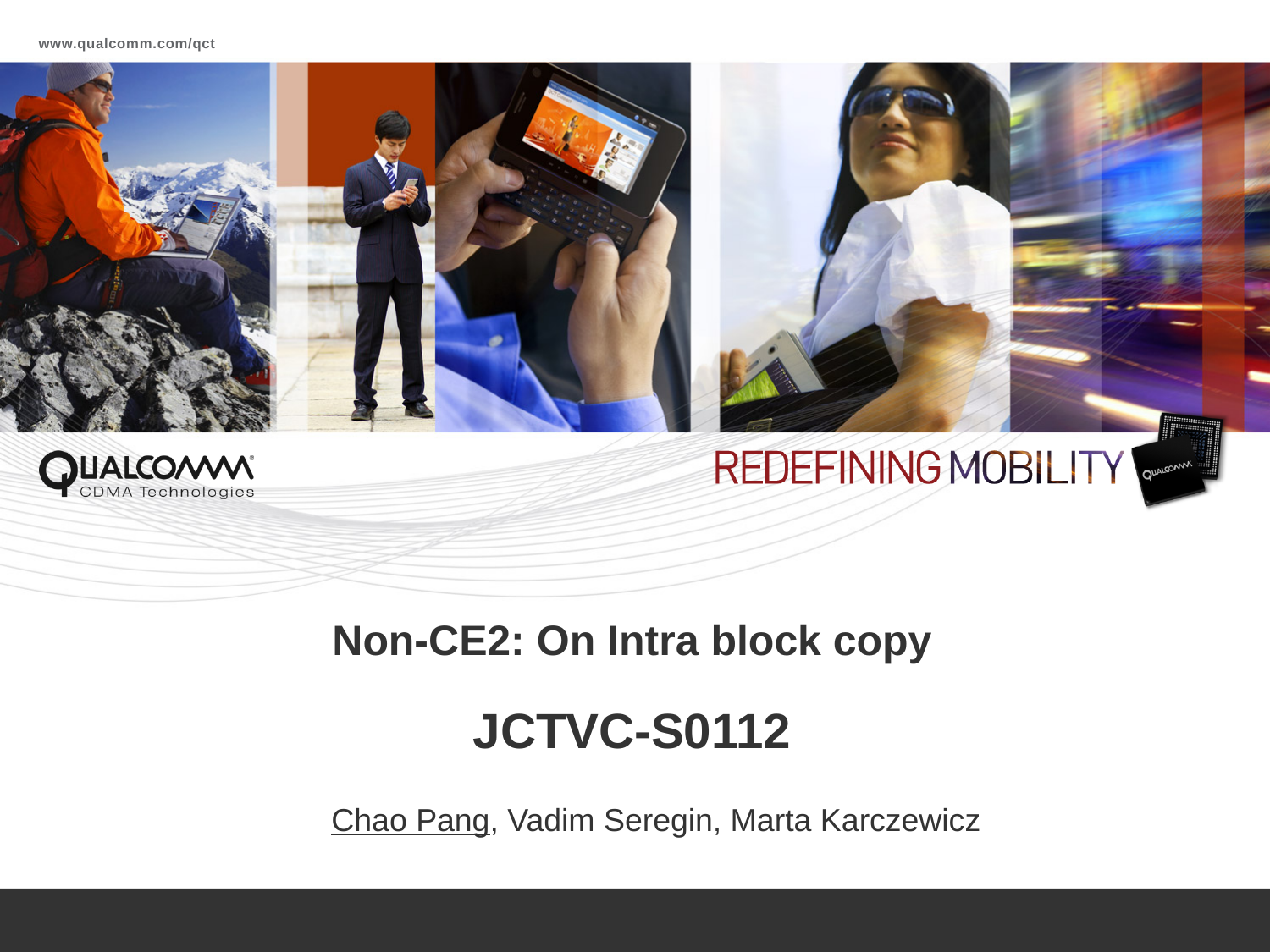

# Non-CE2: On Intra block copy JCTVC-S0112
Chao Pang, Vadim Seregin, Marta Karczewicz